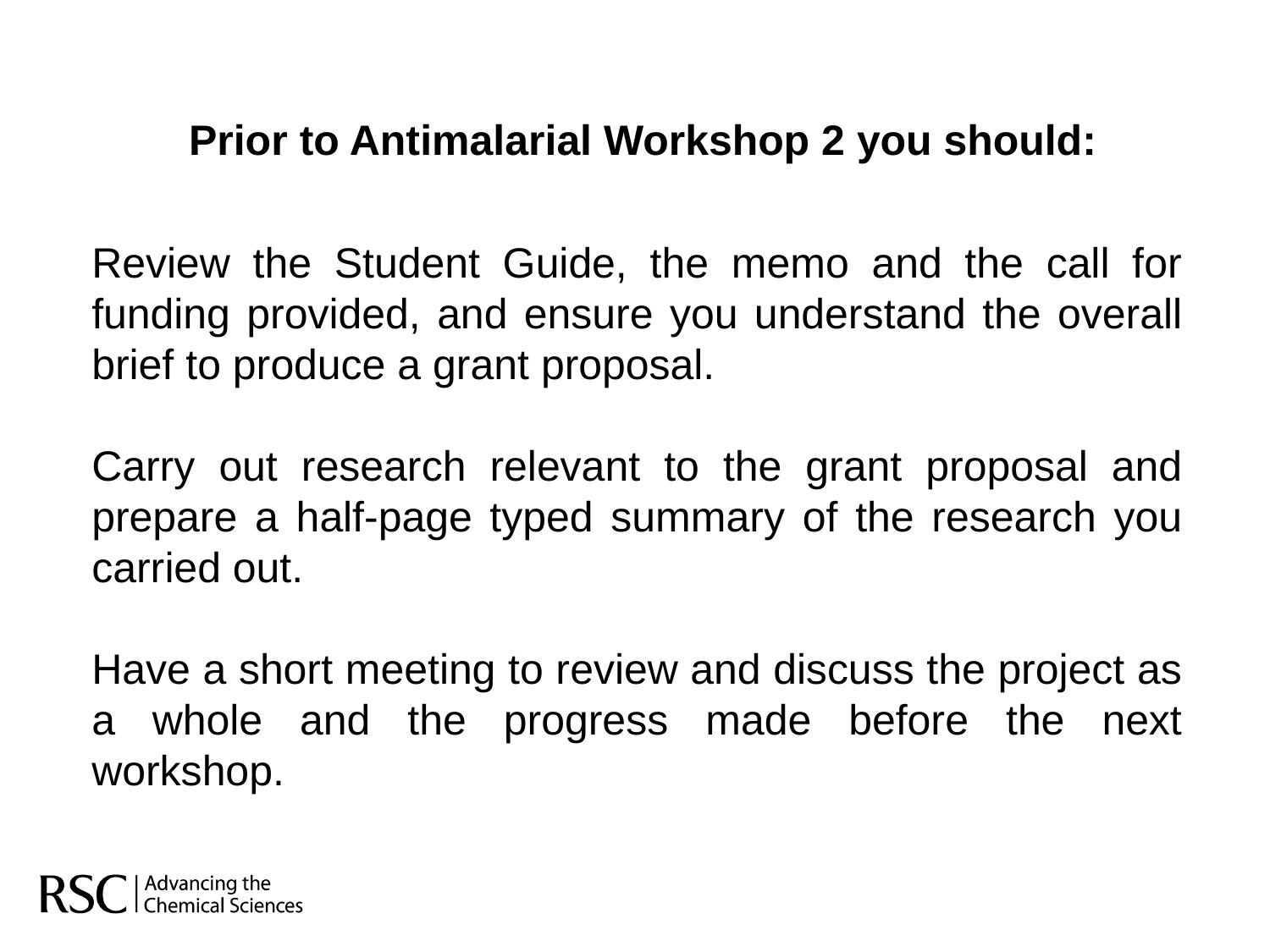

Prior to Antimalarial Workshop 2 you should:

Review the Student Guide, the memo and the call for funding provided, and ensure you understand the overall brief to produce a grant proposal.

Carry out research relevant to the grant proposal and prepare a half-page typed summary of the research you carried out.

Have a short meeting to review and discuss the project as a whole and the progress made before the next workshop.